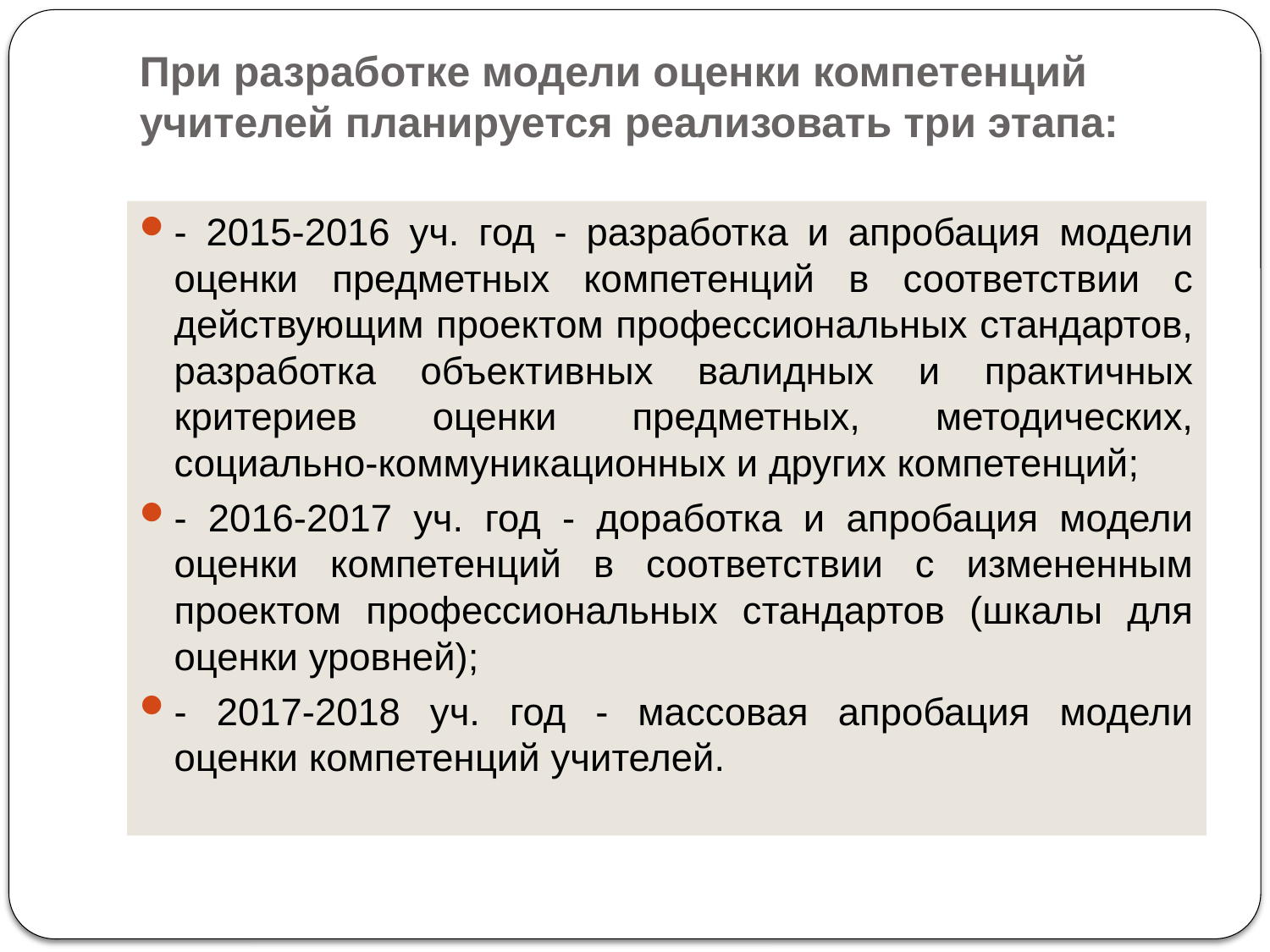

# При разработке модели оценки компетенций учителей планируется реализовать три этапа:
- 2015-2016 уч. год - разработка и апробация модели оценки предметных компетенций в соответствии с действующим проектом профессиональных стандартов, разработка объективных валидных и практичных критериев оценки предметных, методических, социально-коммуникационных и других компетенций;
- 2016-2017 уч. год - доработка и апробация модели оценки компетенций в соответствии с измененным проектом профессиональных стандартов (шкалы для оценки уровней);
- 2017-2018 уч. год - массовая апробация модели оценки компетенций учителей.